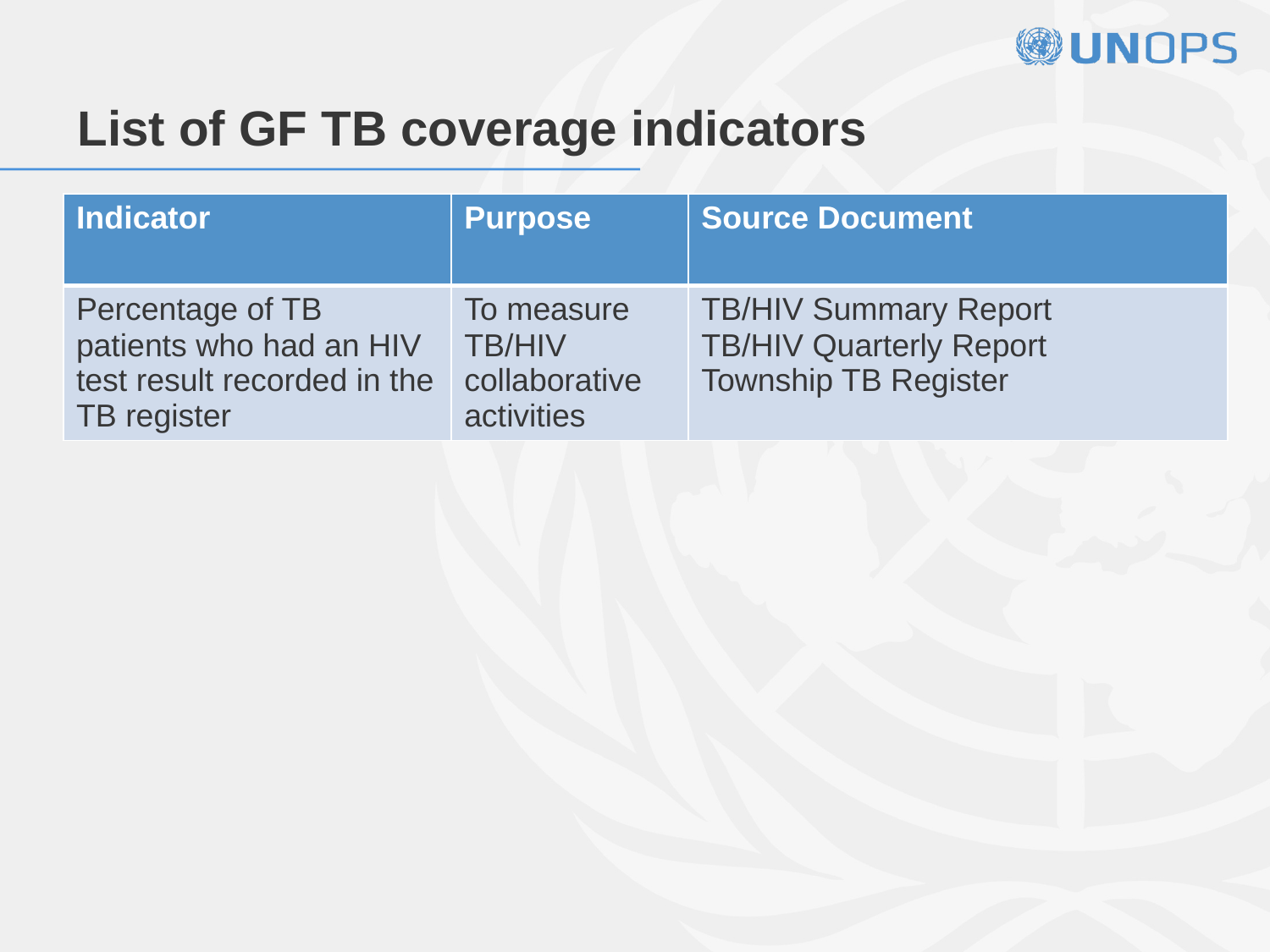

# List of GF TB coverage indicators
| Indicator | Purpose | Source Document |
| --- | --- | --- |
| Percentage of TB patients who had an HIV test result recorded in the TB register | To measure TB/HIV collaborative activities | TB/HIV Summary Report TB/HIV Quarterly Report Township TB Register |